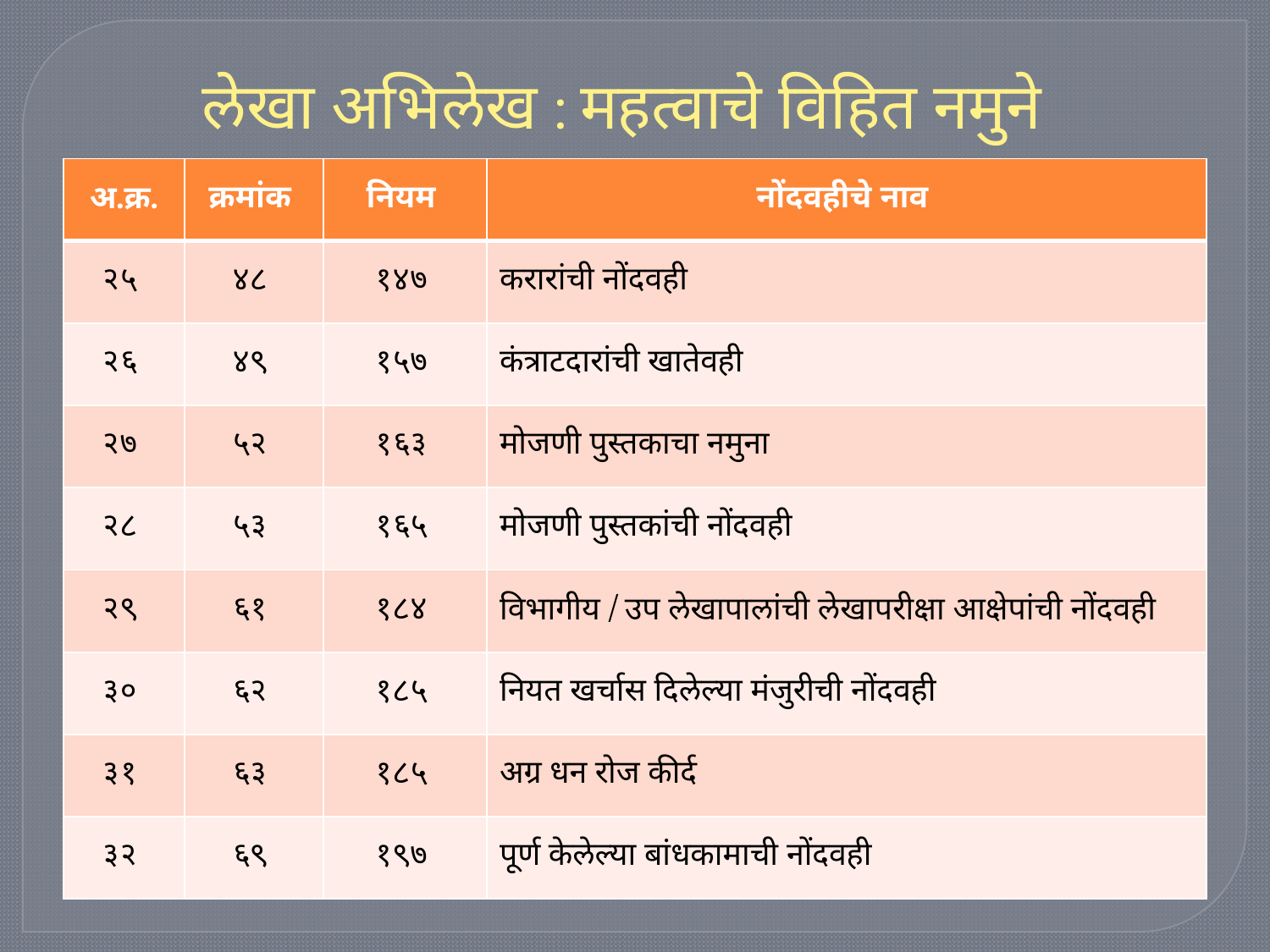

# लेखा अभिलेख : महत्वाचे विहित नमुने
| अ.क्र. | क्रमांक | नियम | नोंदवहीचे नाव |
| --- | --- | --- | --- |
| २५ | ४८ | १४७ | करारांची नोंदवही |
| २६ | ४९ | १५७ | कंत्राटदारांची खातेवही |
| २७ | ५२ | १६३ | मोजणी पुस्तकाचा नमुना |
| २८ | ५३ | १६५ | मोजणी पुस्तकांची नोंदवही |
| २९ | ६१ | १८४ | विभागीय / उप लेखापालांची लेखापरीक्षा आक्षेपांची नोंदवही |
| ३० | ६२ | १८५ | नियत खर्चास दिलेल्या मंजुरीची नोंदवही |
| ३१ | ६३ | १८५ | अग्र धन रोज कीर्द |
| ३२ | ६९ | १९७ | पूर्ण केलेल्या बांधकामाची नोंदवही |